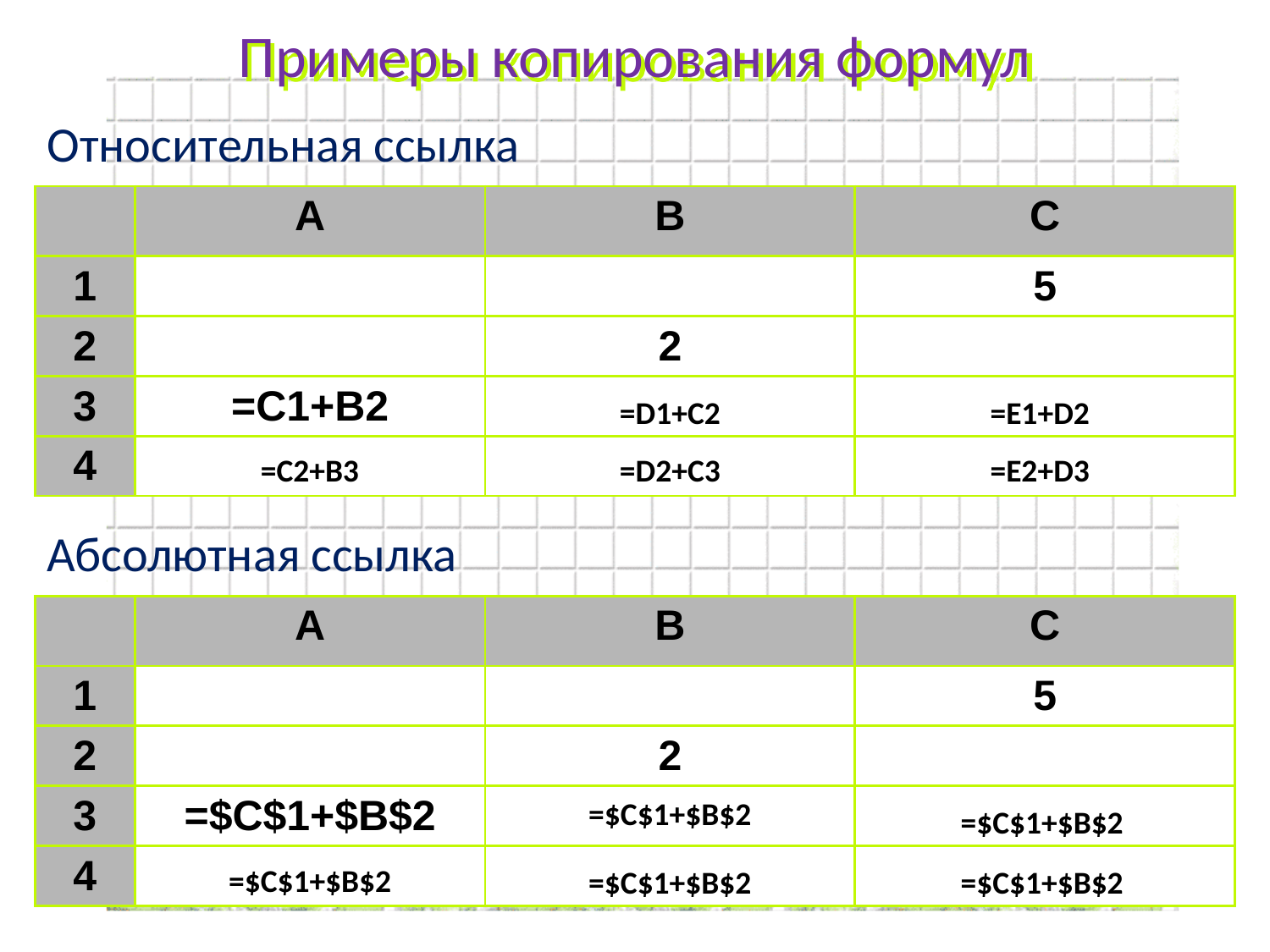

# Примеры копирования формул
Относительная ссылка
|  | А | В | С |
| --- | --- | --- | --- |
| 1 |  |  | 5 |
| 2 |  | 2 |  |
| 3 | =С1+В2 |  |  |
| 4 |  |  |  |
=D1+C2
=E1+D2
=C2+B3
=D2+C3
=E2+D3
Абсолютная ссылка
|  | А | В | С |
| --- | --- | --- | --- |
| 1 |  |  | 5 |
| 2 |  | 2 |  |
| 3 | =$С$1+$В$2 |  |  |
| 4 |  |  |  |
=$C$1+$B$2
=$C$1+$B$2
=$C$1+$B$2
=$C$1+$B$2
=$C$1+$B$2